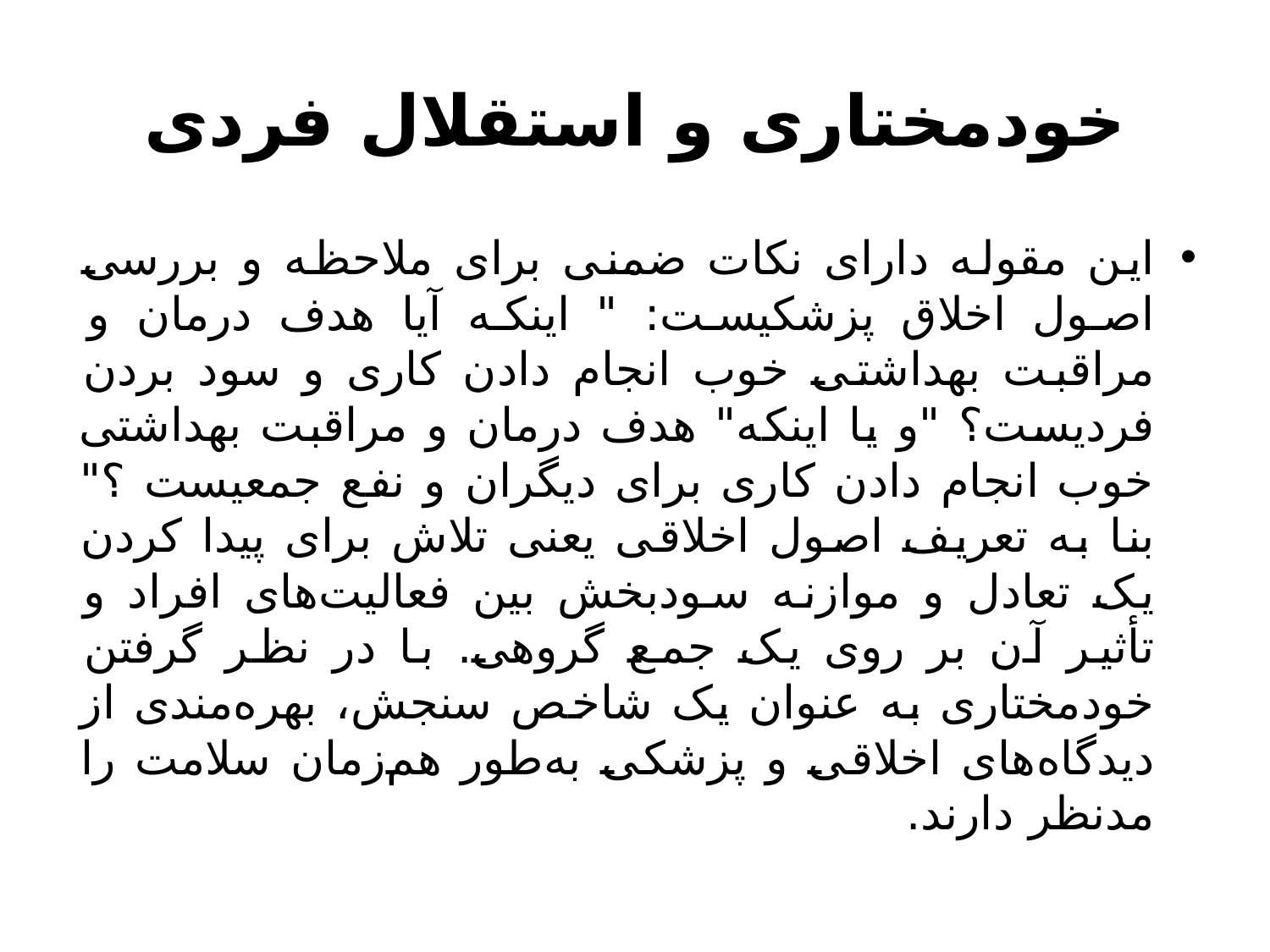

# خودمختاری و استقلال فردی
این مقوله دارای نکات ضمنی برای ملاحظه و بررسی اصول اخلاق پزشکیست: " اینکه آیا هدف درمان و مراقبت بهداشتی خوب انجام دادن کاری و سود بردن فردیست؟ "و یا اینکه" هدف درمان و مراقبت بهداشتی خوب انجام دادن کاری برای دیگران و نفع جمعیست ؟" بنا به تعریف اصول اخلاقی یعنی تلاش برای پیدا کردن یک تعادل و موازنه سودبخش بین فعالیت‌های افراد و تأثیر آن بر روی یک جمع گروهی. با در نظر گرفتن خودمختاری به عنوان یک شاخص سنجش، بهره‌مندی از دیدگاه‌های اخلاقی و پزشکی به‌طور هم‌زمان سلامت را مدنظر دارند.